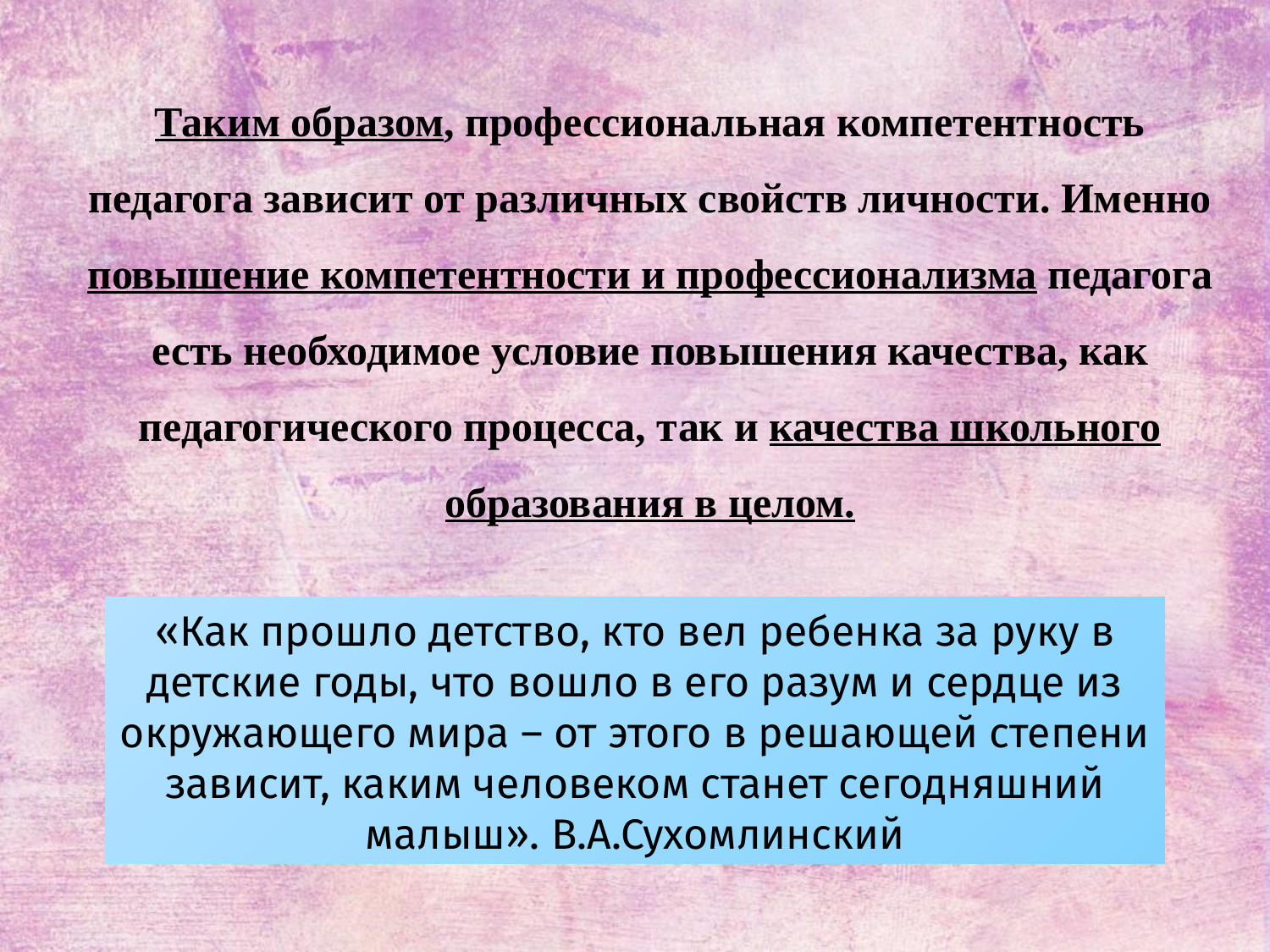

Таким образом, профессиональная компетентность педагога зависит от различных свойств личности. Именно повышение компетентности и профессионализма педагога есть необходимое условие повышения качества, как педагогического процесса, так и качества школьного образования в целом.
«Как прошло детство, кто вел ребенка за руку в детские годы, что вошло в его разум и сердце из окружающего мира – от этого в решающей степени зависит, каким человеком станет сегодняшний малыш». В.А.Сухомлинский